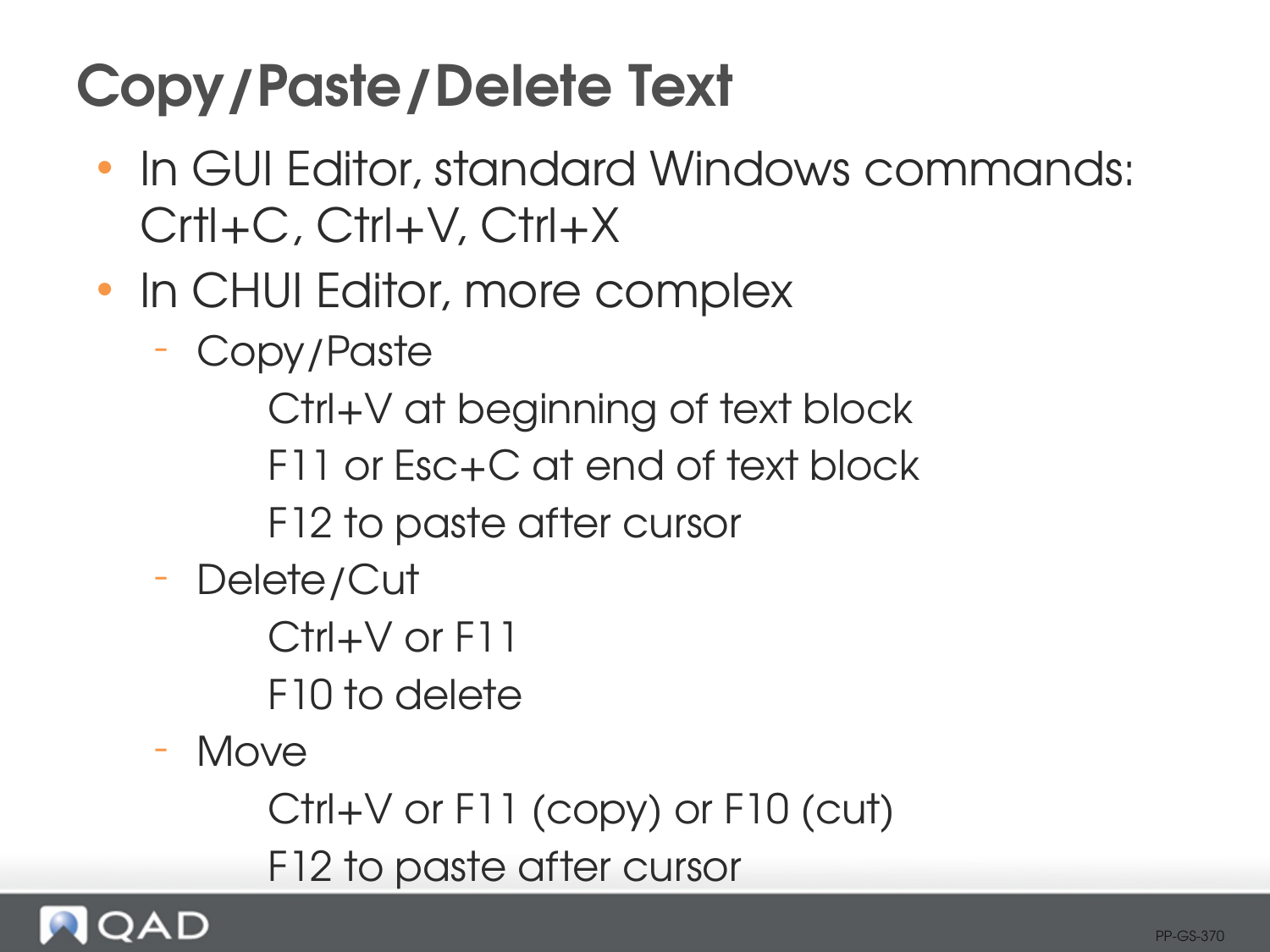

# Copy/Paste/Delete Text
In GUI Editor, standard Windows commands: Crtl+C, Ctrl+V, Ctrl+X
In CHUI Editor, more complex
Copy/Paste
Ctrl+V at beginning of text block
F11 or Esc+C at end of text block
F12 to paste after cursor
Delete/Cut
Ctrl+V or F11
F10 to delete
Move
Ctrl+V or F11 (copy) or F10 (cut)
F12 to paste after cursor

PP-GS-370